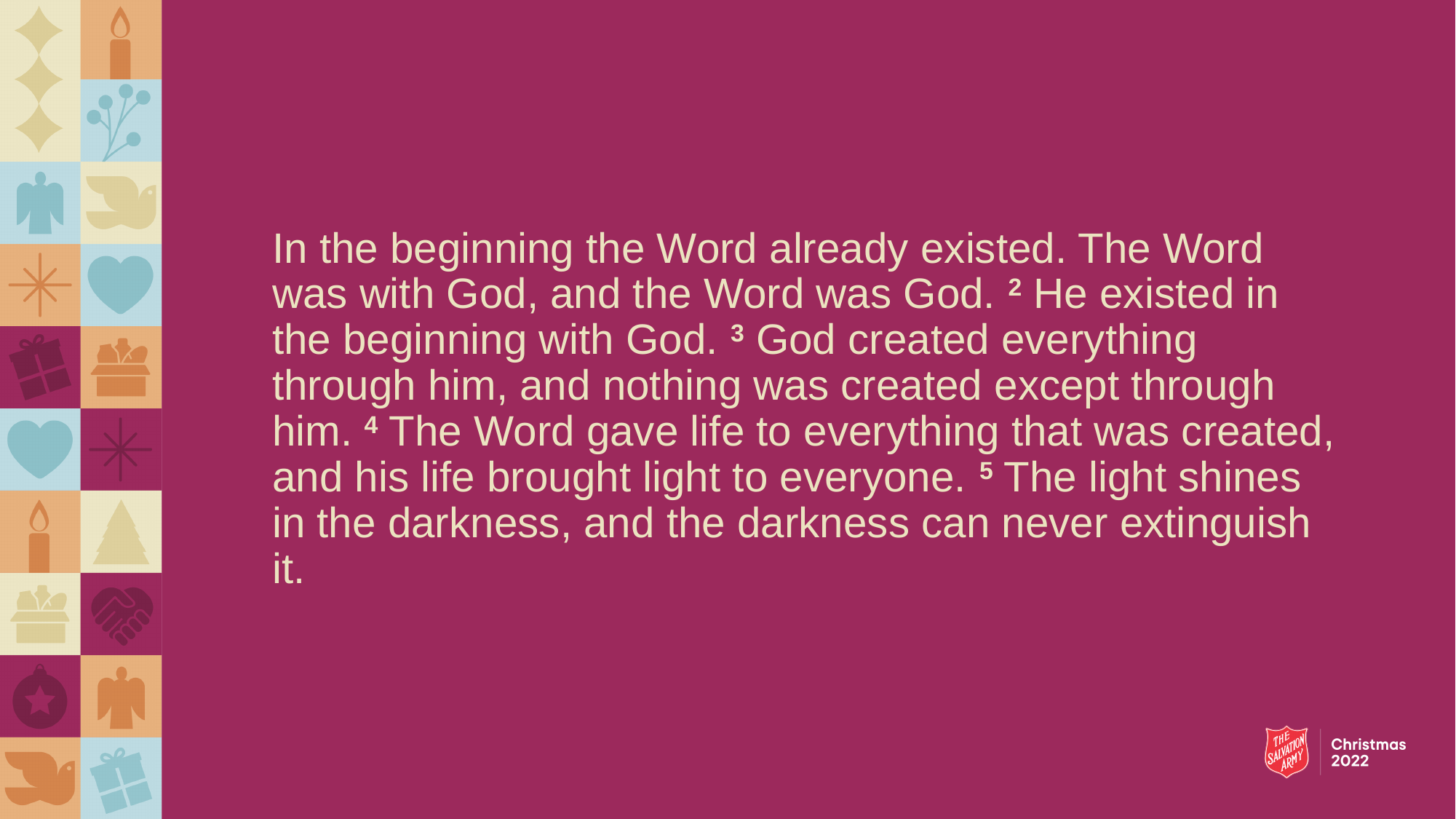

In the beginning the Word already existed. The Word was with God, and the Word was God. 2 He existed in the beginning with God. 3 God created everything through him, and nothing was created except through him. 4 The Word gave life to everything that was created, and his life brought light to everyone. 5 The light shines in the darkness, and the darkness can never extinguish it.